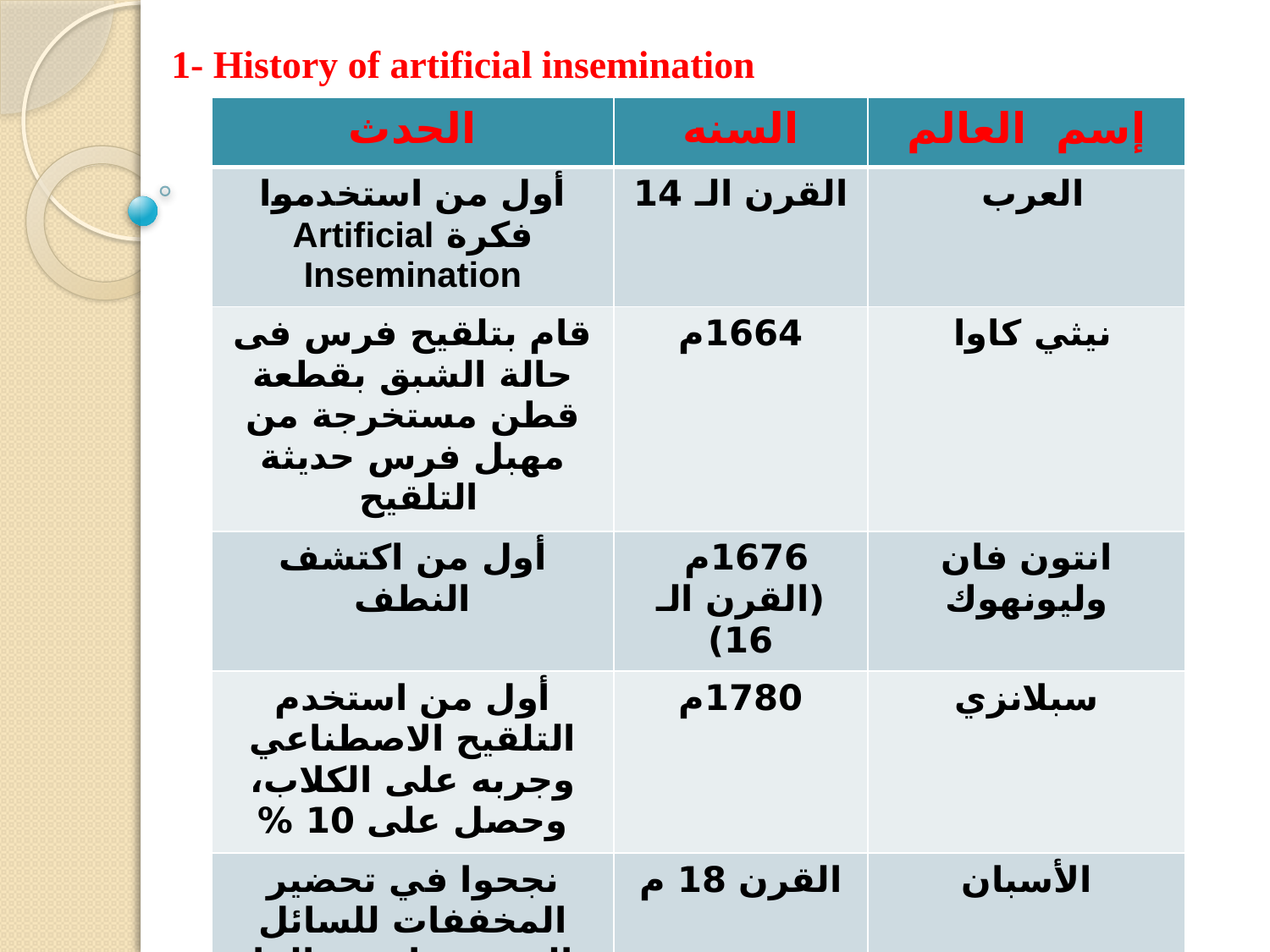

1- History of artificial insemination
| الحدث | السنه | إسم العالم |
| --- | --- | --- |
| أول من استخدموا فكرة Artificial Insemination | القرن الـ 14 | العرب |
| قام بتلقيح فرس فى حالة الشبق بقطعة قطن مستخرجة من مهبل فرس حديثة التلقيح | 1664م | نيثي كاوا |
| أول من اكتشف النطف | 1676م (القرن الـ 16) | انتون فان وليونهوك |
| أول من استخدم التلقيح الاصطناعي وجربه على الكلاب، وحصل على 10 % | 1780م | سبلانزي |
| نجحوا في تحضير المخففات للسائل المنوي واستعمالها | القرن 18 م | الأسبان |
| إبتكر أول مهبل اصطناعي Artificial Vagina للكلاب | 1914م | العالم الإيطالى قلوسبي امانتيا Gluseppe Amantea |